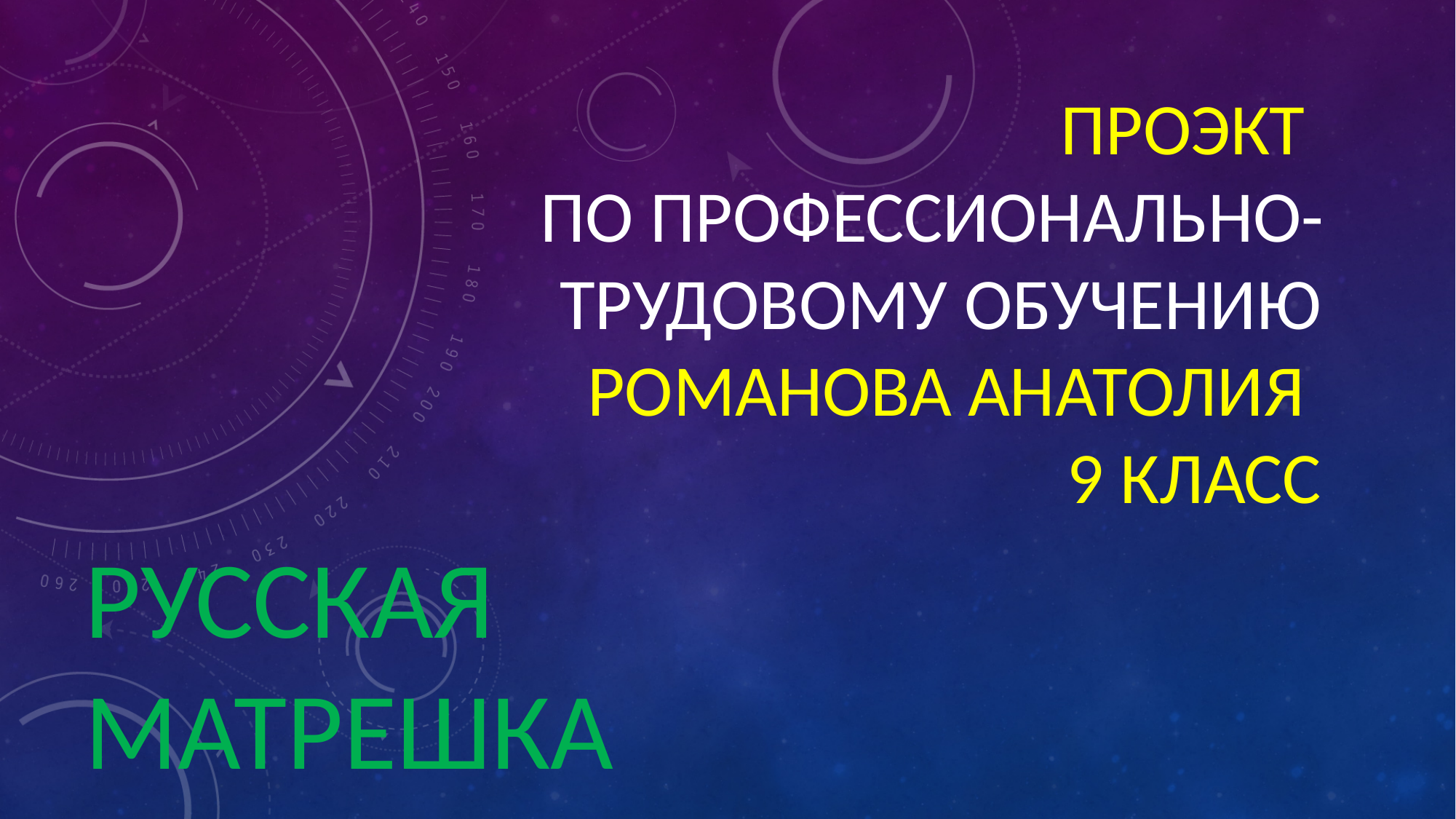

# Проэкт по профессионально-трудовому обучению Романова Анатолия 9 класс
Русская матрешка